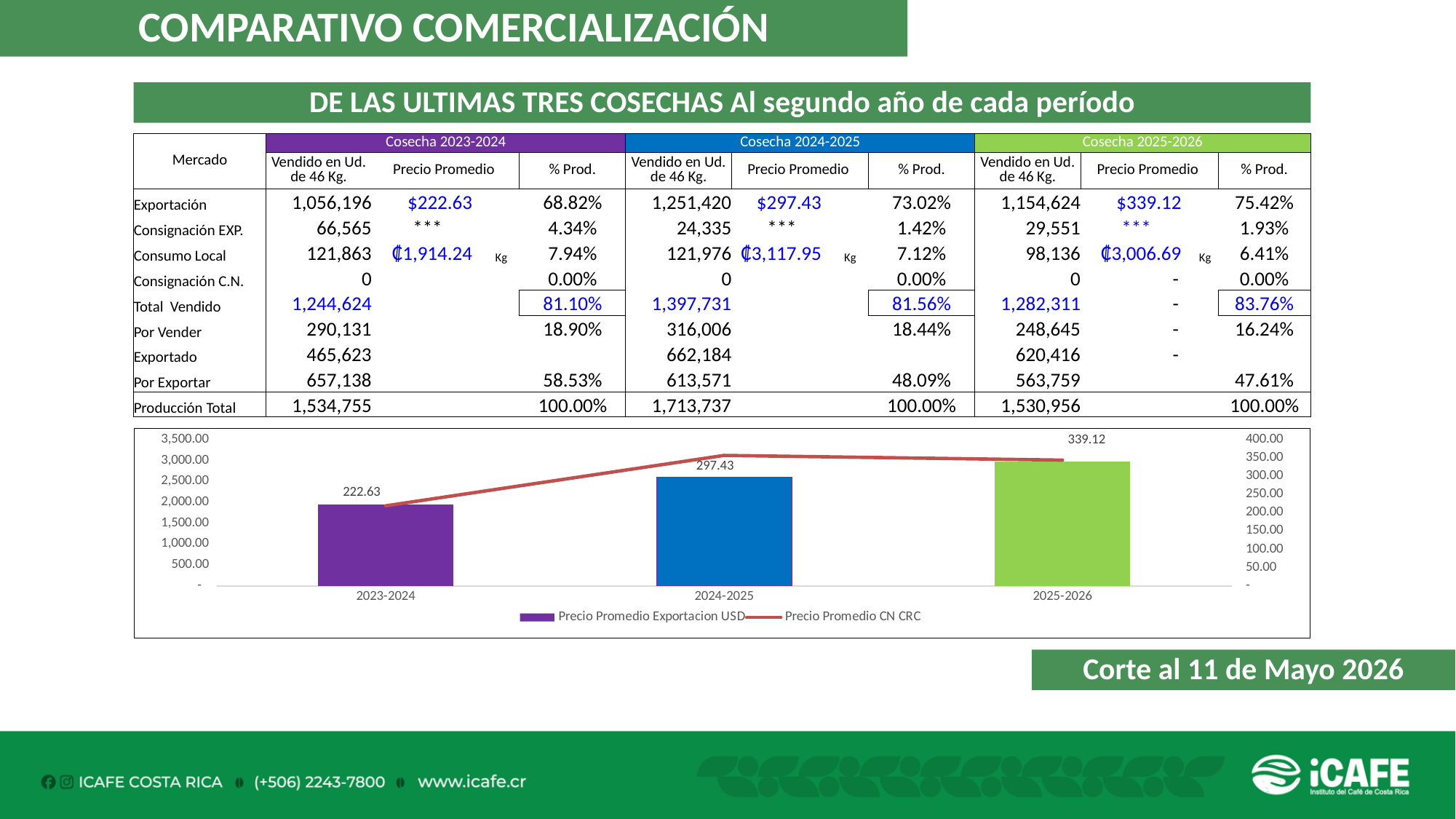

COMPARATIVO COMERCIALIZACIÓN
DE LAS ULTIMAS TRES COSECHAS Al segundo año de cada período
| Mercado | Cosecha 2023-2024 |  |  |  | Cosecha 2024-2025 |  |  |  | Cosecha 2025-2026 |  |  |  |
| --- | --- | --- | --- | --- | --- | --- | --- | --- | --- | --- | --- | --- |
|  | Vendido en Ud. de 46 Kg. | Precio Promedio |  | % Prod. | Vendido en Ud. de 46 Kg. | Precio Promedio |  | % Prod. | Vendido en Ud. de 46 Kg. | Precio Promedio |  | % Prod. |
| Exportación | 1,056,196 | $222.63 |  | 68.82% | 1,251,420 | $297.43 |  | 73.02% | 1,154,624 | $339.12 |  | 75.42% |
| Consignación EXP. | 66,565 | \*\*\* |  | 4.34% | 24,335 | \*\*\* |  | 1.42% | 29,551 | \*\*\* |  | 1.93% |
| Consumo Local | 121,863 | ₡1,914.24 | Kg | 7.94% | 121,976 | ₡3,117.95 | Kg | 7.12% | 98,136 | ₡3,006.69 | Kg | 6.41% |
| Consignación C.N. | 0 |  |  | 0.00% | 0 |  |  | 0.00% | 0 | - |  | 0.00% |
| Total Vendido | 1,244,624 |  |  | 81.10% | 1,397,731 |  |  | 81.56% | 1,282,311 | - |  | 83.76% |
| Por Vender | 290,131 |  |  | 18.90% | 316,006 |  |  | 18.44% | 248,645 | - |  | 16.24% |
| Exportado | 465,623 |  |  |  | 662,184 |  |  |  | 620,416 | - |  |  |
| Por Exportar | 657,138 |  |  | 58.53% | 613,571 |  |  | 48.09% | 563,759 |  |  | 47.61% |
| Producción Total | 1,534,755 |  |  | 100.00% | 1,713,737 |  |  | 100.00% | 1,530,956 |  |  | 100.00% |

### Chart

| Category | Precio Promedio Exportacion USD | Precio Promedio CN CRC |
|---|---|---|
| 2023-2024 | 222.63 | 1914.24 |
|  2024-2025  | 297.43 | 3117.95 |
|  2025-2026  | 339.12 | 3006.69 |
Corte al 11 de Mayo 2026